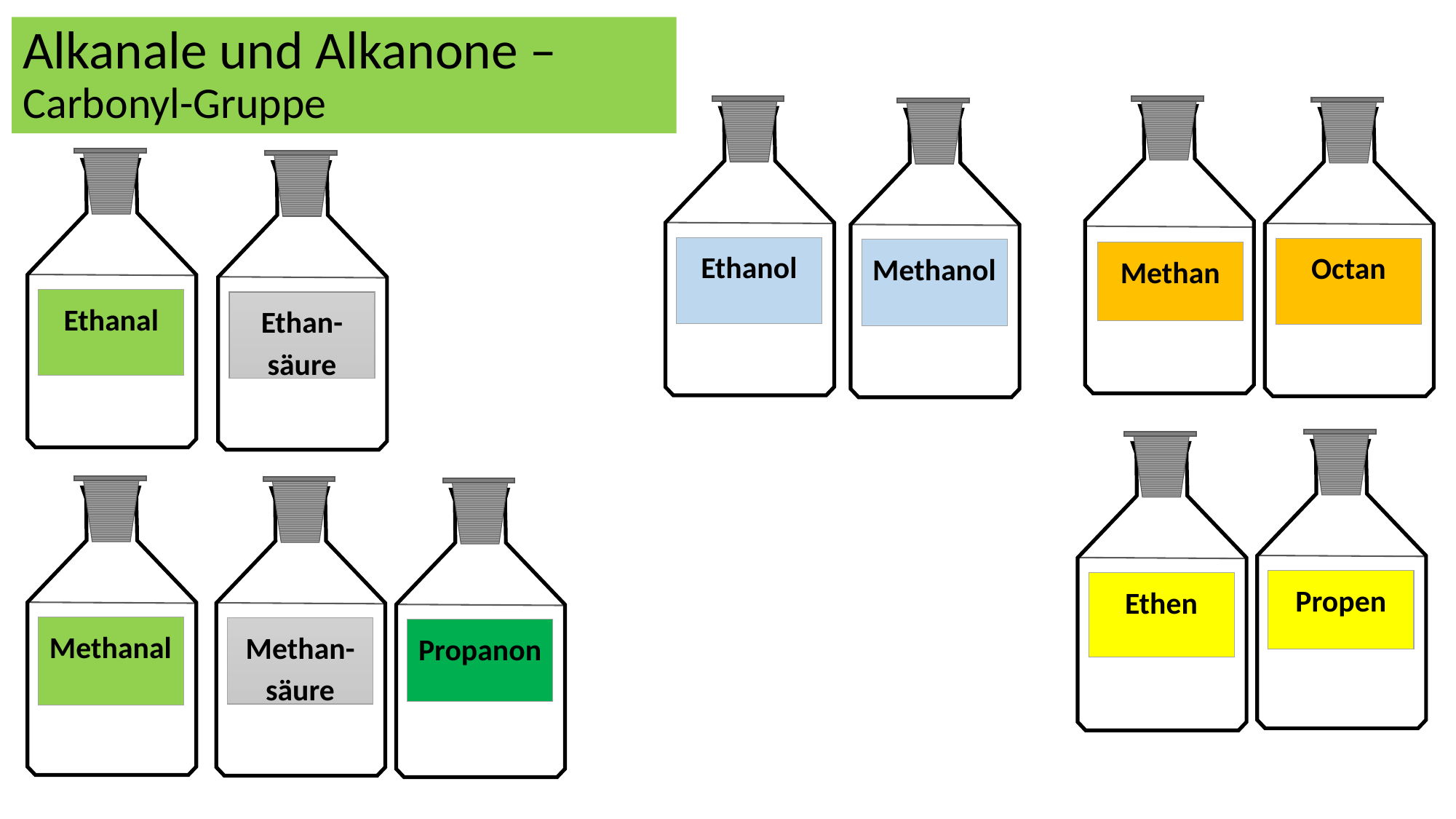

# Alkanale und Alkanone – Carbonyl-Gruppe

Methan

Ethanol

Octan

Methanol

Ethanal

Ethan-säure

Propen

Ethen

Methanal

Methan-säure

Propanon